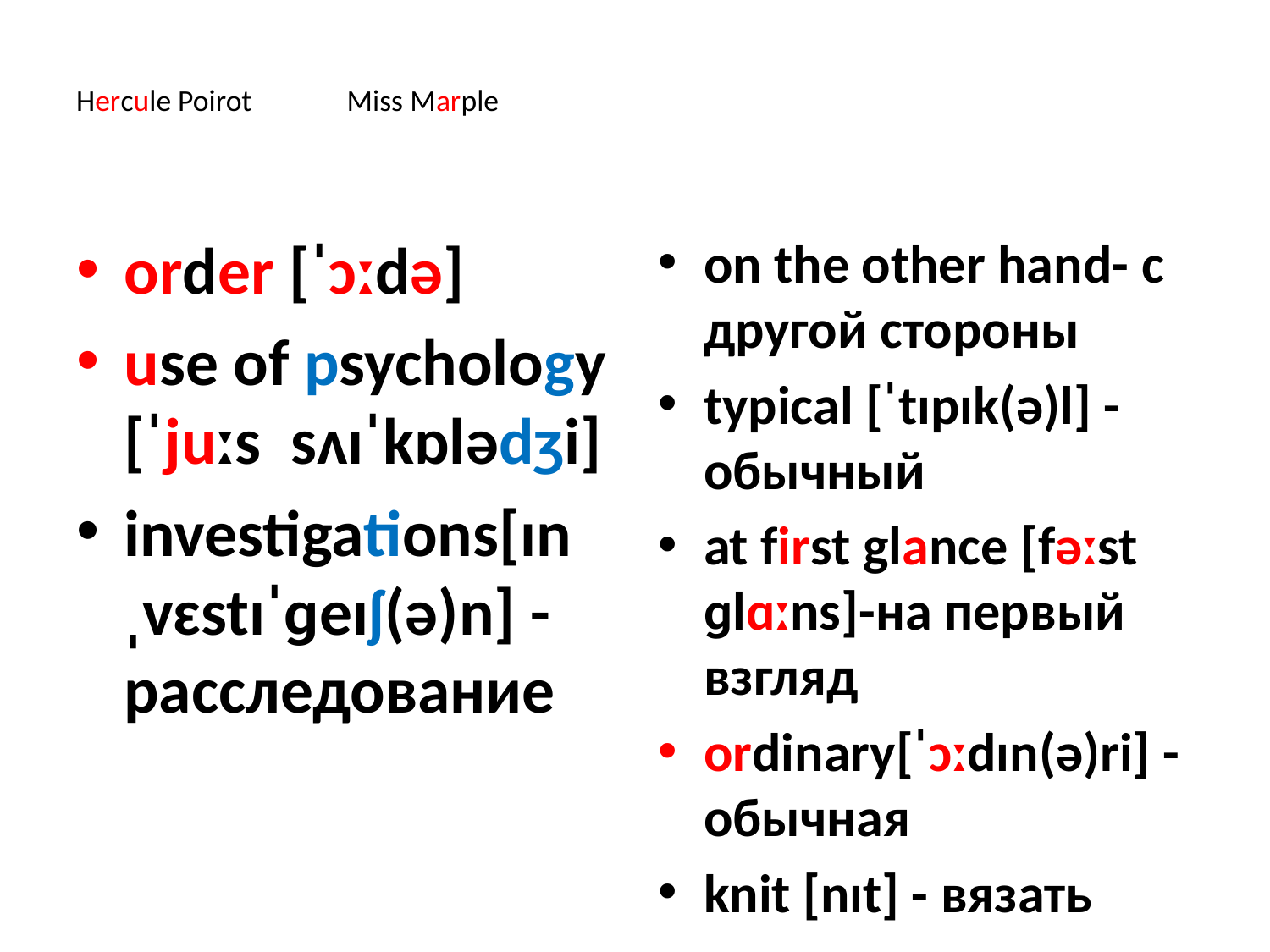

# Hercule Poirot              Miss Marple
order [ˈɔːdə]
use of psychology [ˈjuːs  sʌɪˈkɒlədʒi]
investigations[ɪnˌvɛstɪˈɡeɪʃ(ə)n] -расследование

on the other hand- с другой стороны
typical [ˈtɪpɪk(ə)l] -обычный
at first glance [fəːst  ɡlɑːns]-на первый взгляд
ordinary[ˈɔːdɪn(ə)ri] - обычная
knit [nɪt] - вязать